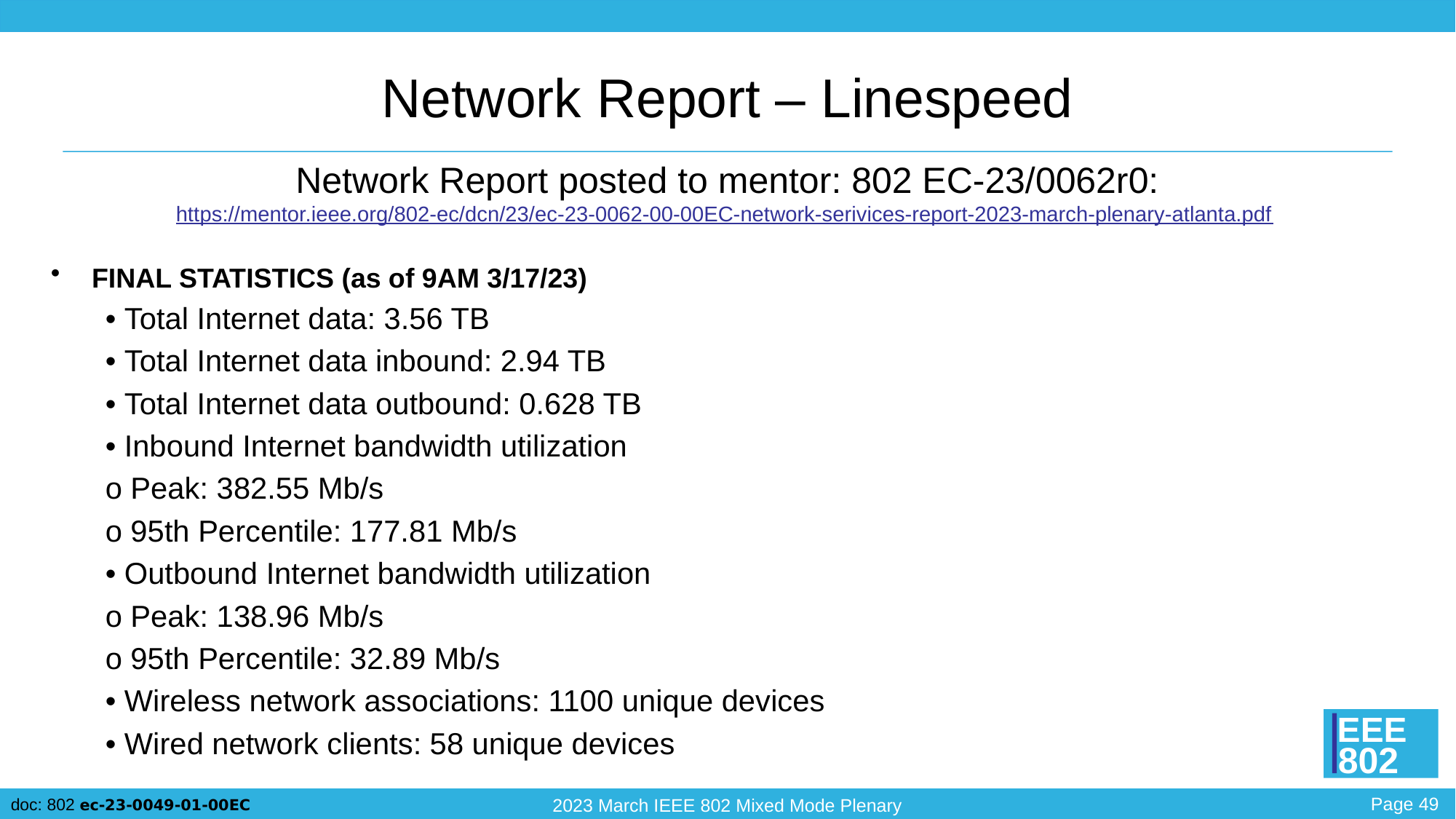

# Network Report – Linespeed
Network Report posted to mentor: 802 EC-23/0062r0:
https://mentor.ieee.org/802-ec/dcn/23/ec-23-0062-00-00EC-network-serivices-report-2023-march-plenary-atlanta.pdf
FINAL STATISTICS (as of 9AM 3/17/23)
• Total Internet data: 3.56 TB
• Total Internet data inbound: 2.94 TB
• Total Internet data outbound: 0.628 TB
• Inbound Internet bandwidth utilization
o Peak: 382.55 Mb/s
o 95th Percentile: 177.81 Mb/s
• Outbound Internet bandwidth utilization
o Peak: 138.96 Mb/s
o 95th Percentile: 32.89 Mb/s
• Wireless network associations: 1100 unique devices
• Wired network clients: 58 unique devices